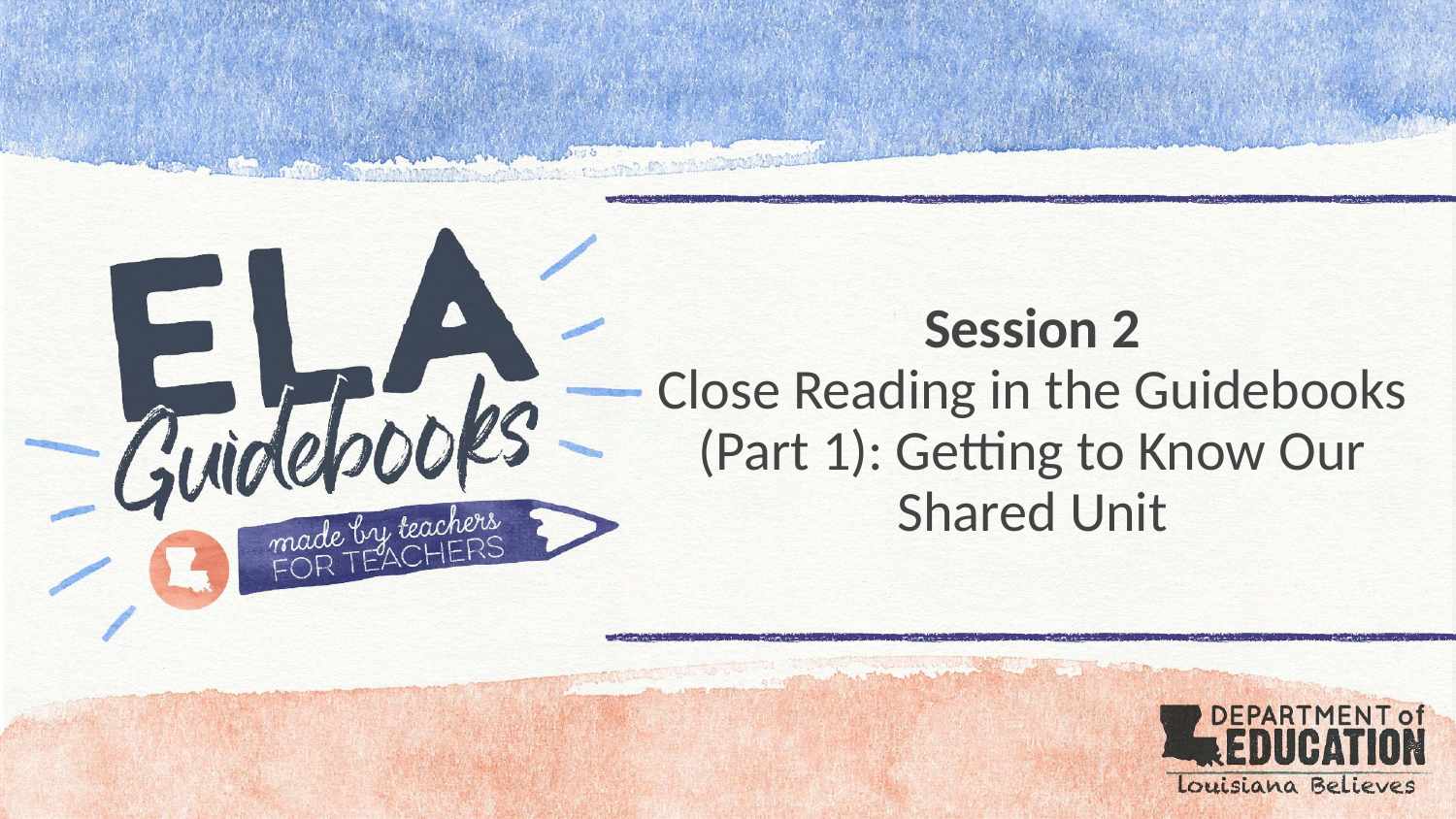

# Session 2
Close Reading in the Guidebooks (Part 1): Getting to Know Our Shared Unit